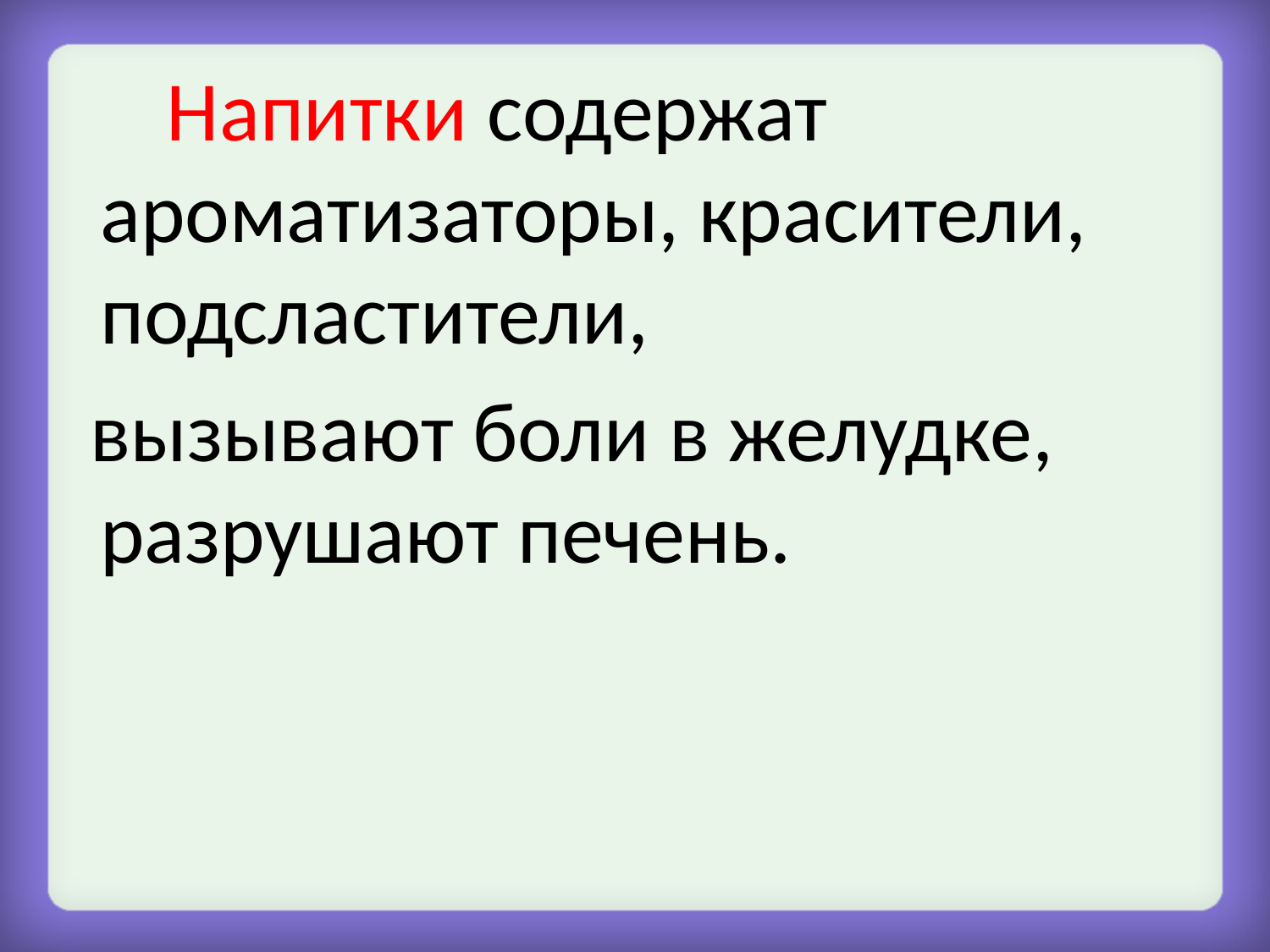

Напитки содержат ароматизаторы, красители, подсластители,
  вызывают боли в желудке, разрушают печень.